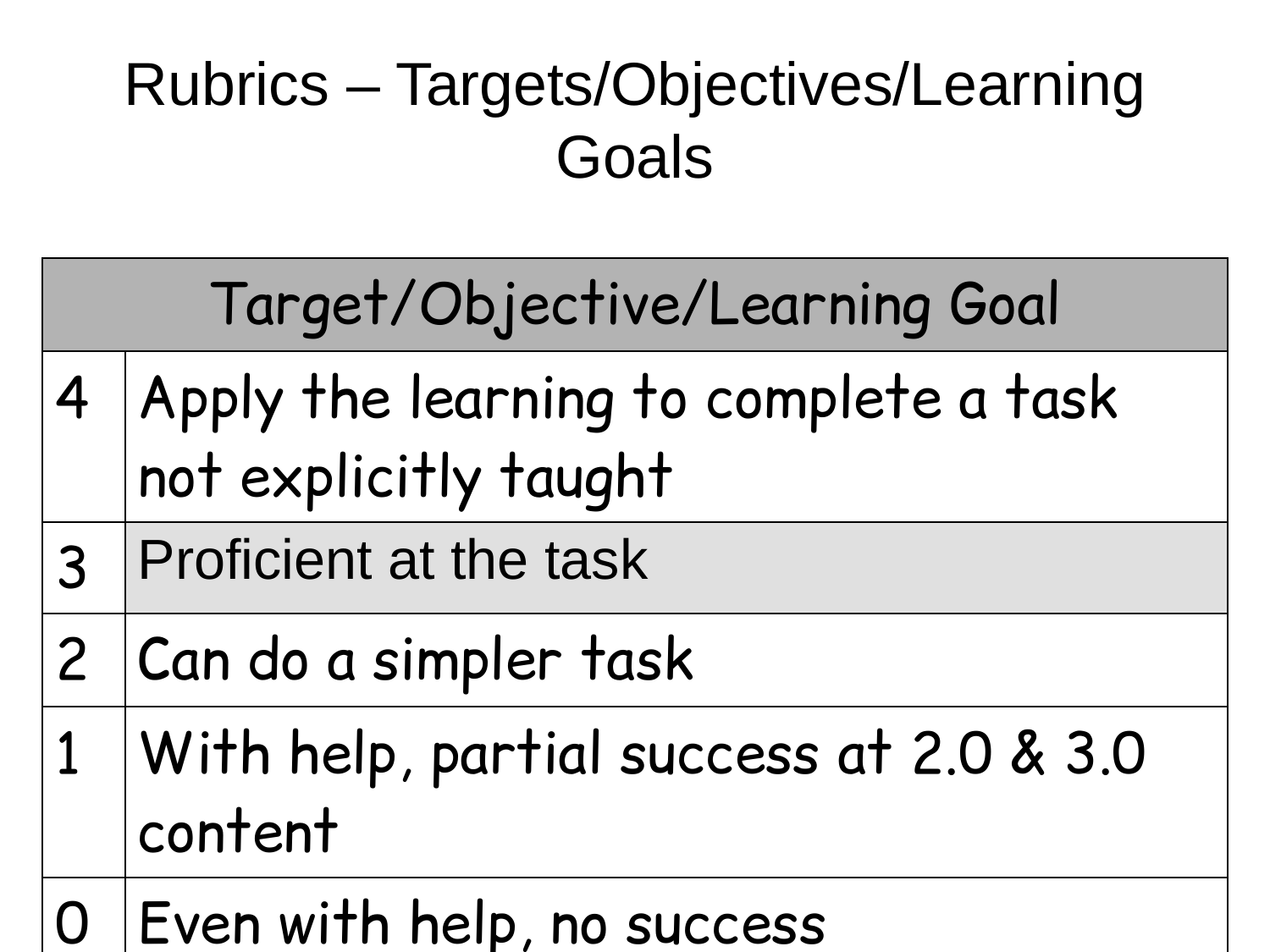

# Rubrics – Targets/Objectives/Learning Goals
| Target/Objective/Learning Goal |  |
| --- | --- |
| 4 | Apply the learning to complete a task not explicitly taught |
| 3 | Proficient at the task |
| 2 | Can do a simpler task |
| 1 | With help, partial success at 2.0 & 3.0 content |
| 0 | Even with help, no success |